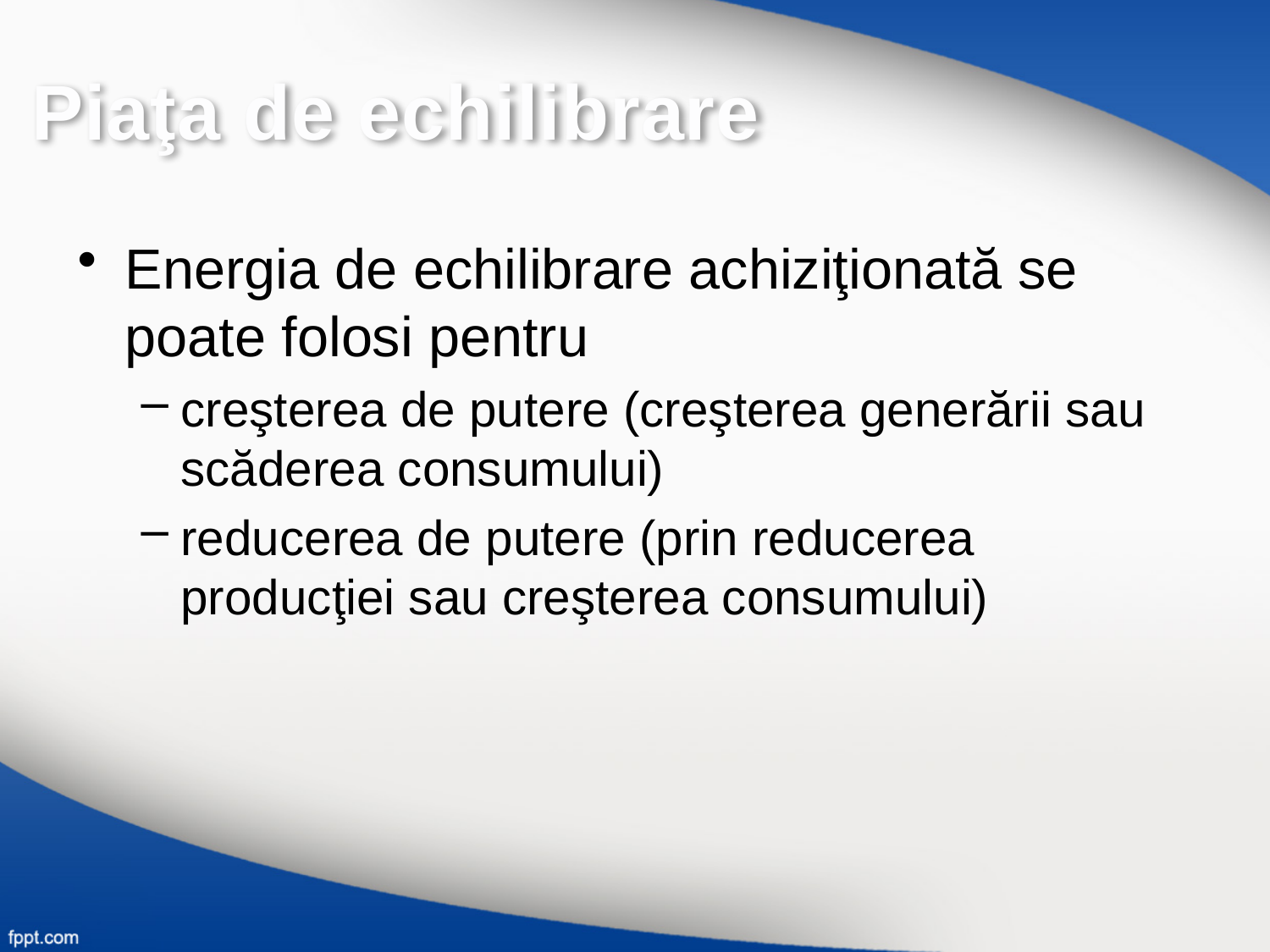

Piaţa de echilibrare
Energia de echilibrare achiziţionată se poate folosi pentru
creşterea de putere (creşterea generării sau scăderea consumului)
reducerea de putere (prin reducerea producţiei sau creşterea consumului)